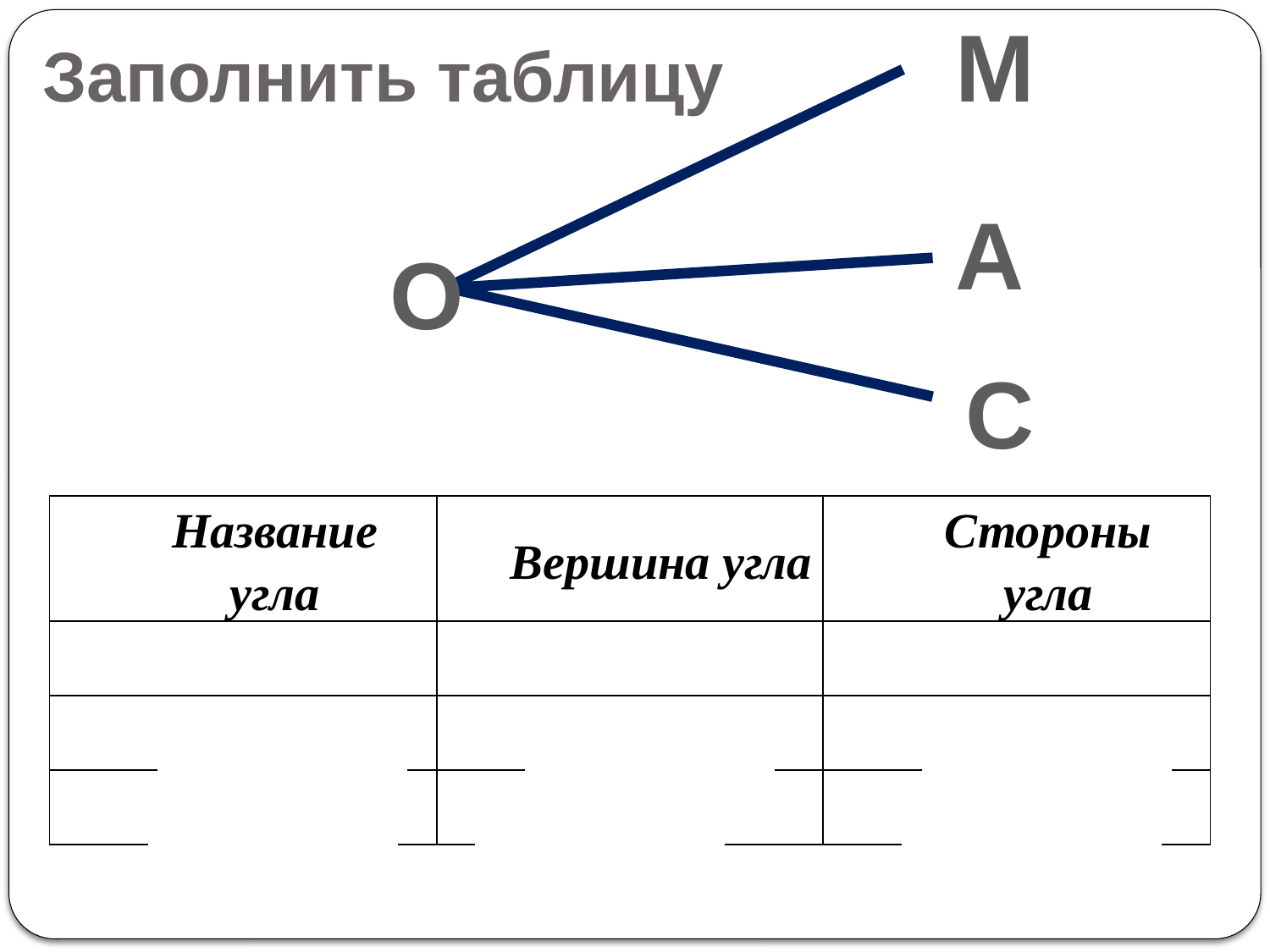

М
# Заполнить таблицу
А
О
С
| Название угла | Вершина угла | Стороны угла |
| --- | --- | --- |
| МОС | О | ОМ и ОС |
| МОА | О | ОМ и ОА |
| АОС | О | ОА и ОС |